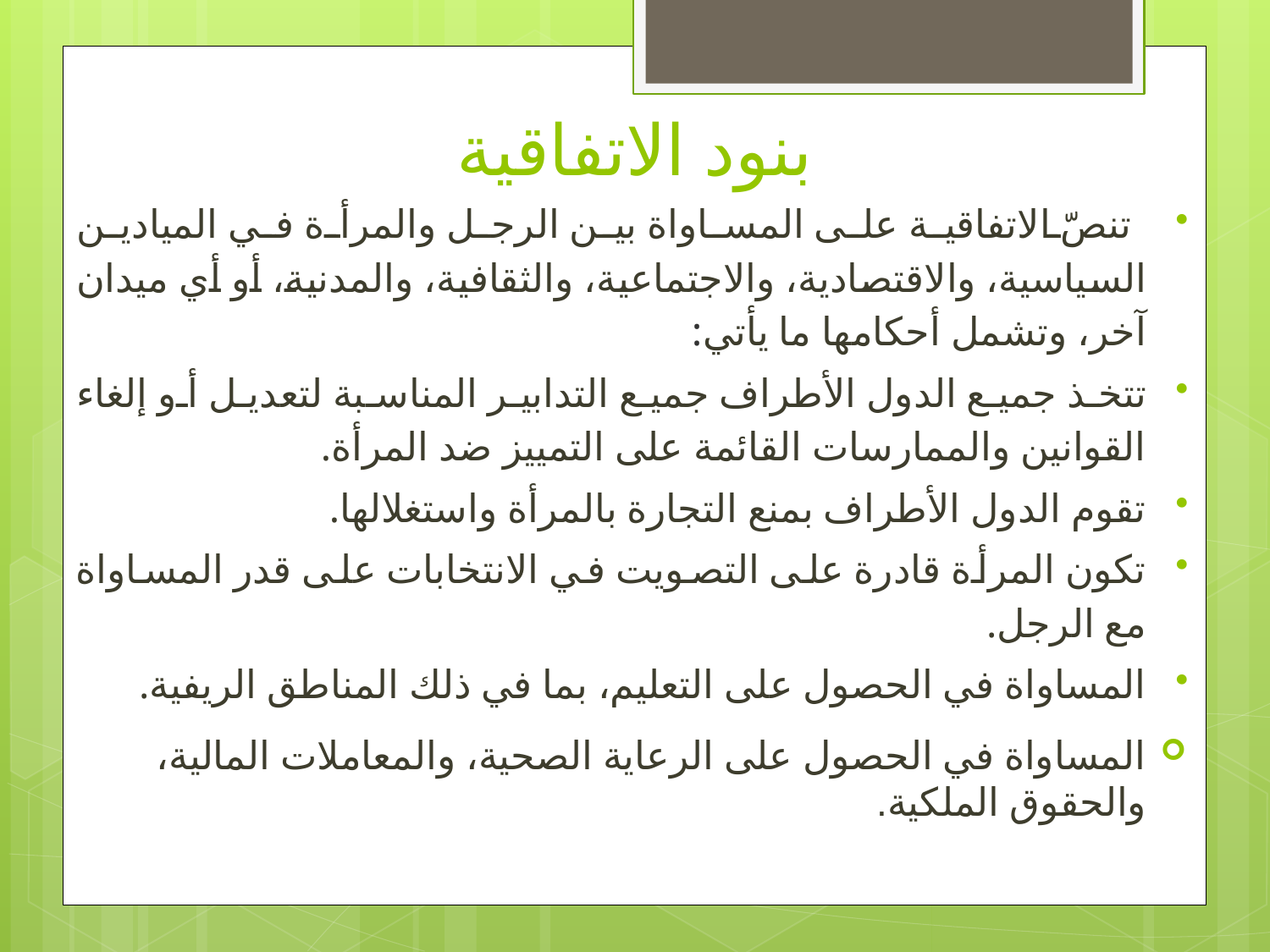

# بنود الاتفاقية
تنصّ الاتفاقية على المساواة بين الرجل والمرأة في الميادين السياسية، والاقتصادية، والاجتماعية، والثقافية، والمدنية، أو أي ميدان آخر، وتشمل أحكامها ما يأتي:
تتخذ جميع الدول الأطراف جميع التدابير المناسبة لتعديل أو إلغاء القوانين والممارسات القائمة على التمييز ضد المرأة.
تقوم الدول الأطراف بمنع التجارة بالمرأة واستغلالها.
تكون المرأة قادرة على التصويت في الانتخابات على قدر المساواة مع الرجل.
المساواة في الحصول على التعليم، بما في ذلك المناطق الريفية.
المساواة في الحصول على الرعاية الصحية، والمعاملات المالية، والحقوق الملكية.